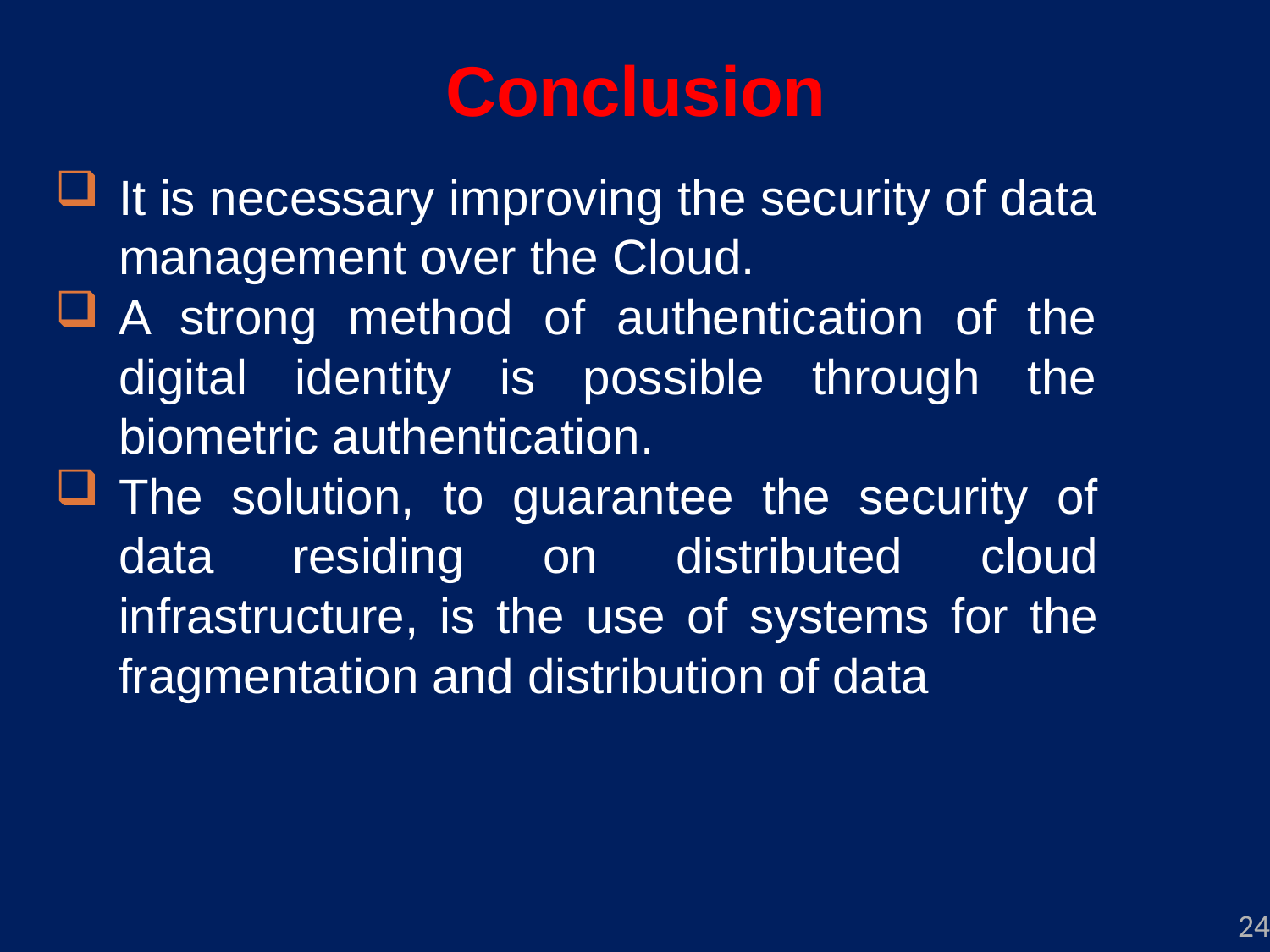

Conclusion
It is necessary improving the security of data management over the Cloud.
A strong method of authentication of the digital identity is possible through the biometric authentication.
The solution, to guarantee the security of data residing on distributed cloud infrastructure, is the use of systems for the fragmentation and distribution of data
24